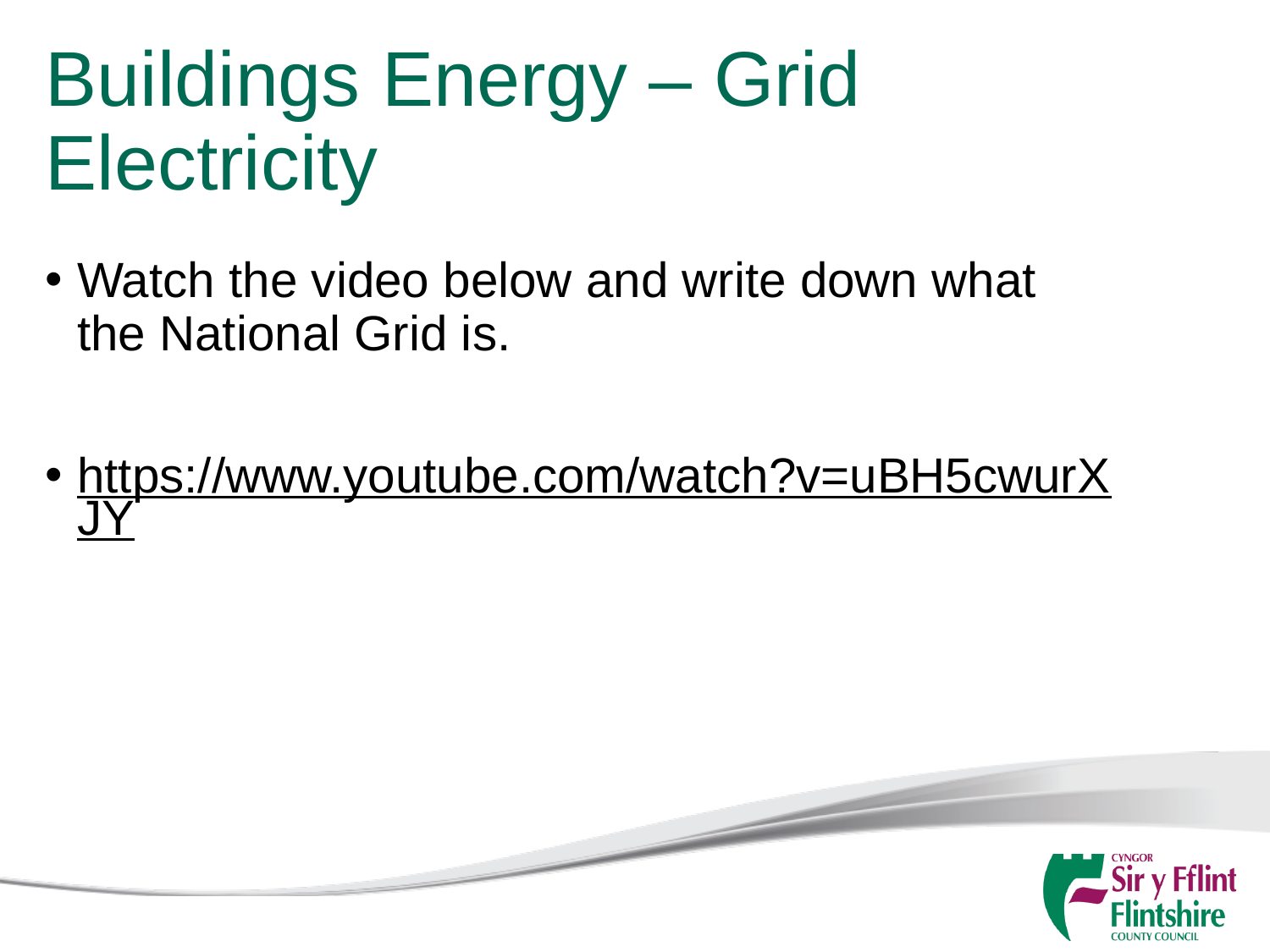

# Buildings Energy – Grid Electricity
Watch the video below and write down what the National Grid is.

https://www.youtube.com/watch?v=uBH5cwurXJY